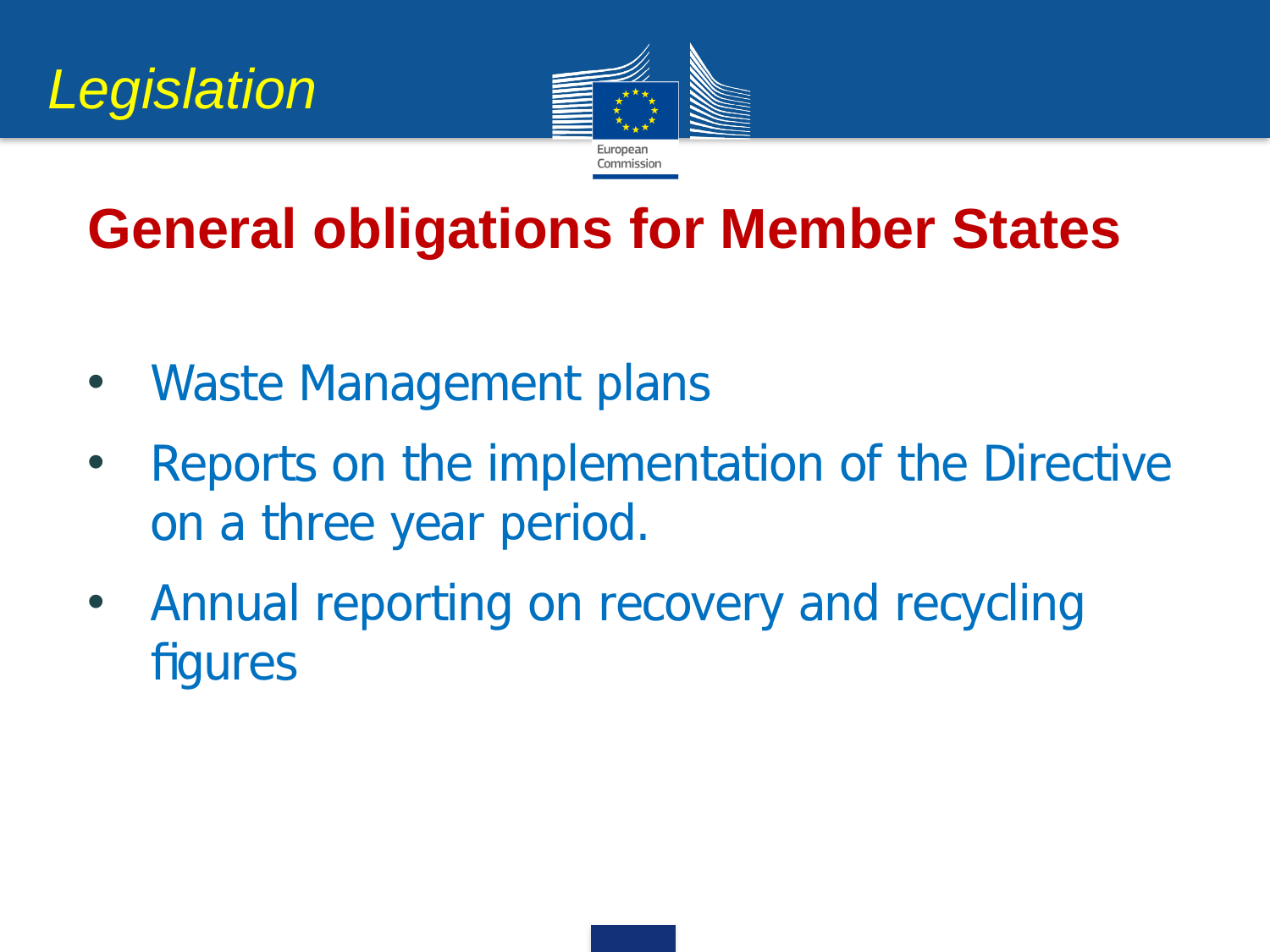

Legislation
General obligations for Member States

Waste Management plans
Reports on the implementation of the Directive on a three year period.
Annual reporting on recovery and recycling figures